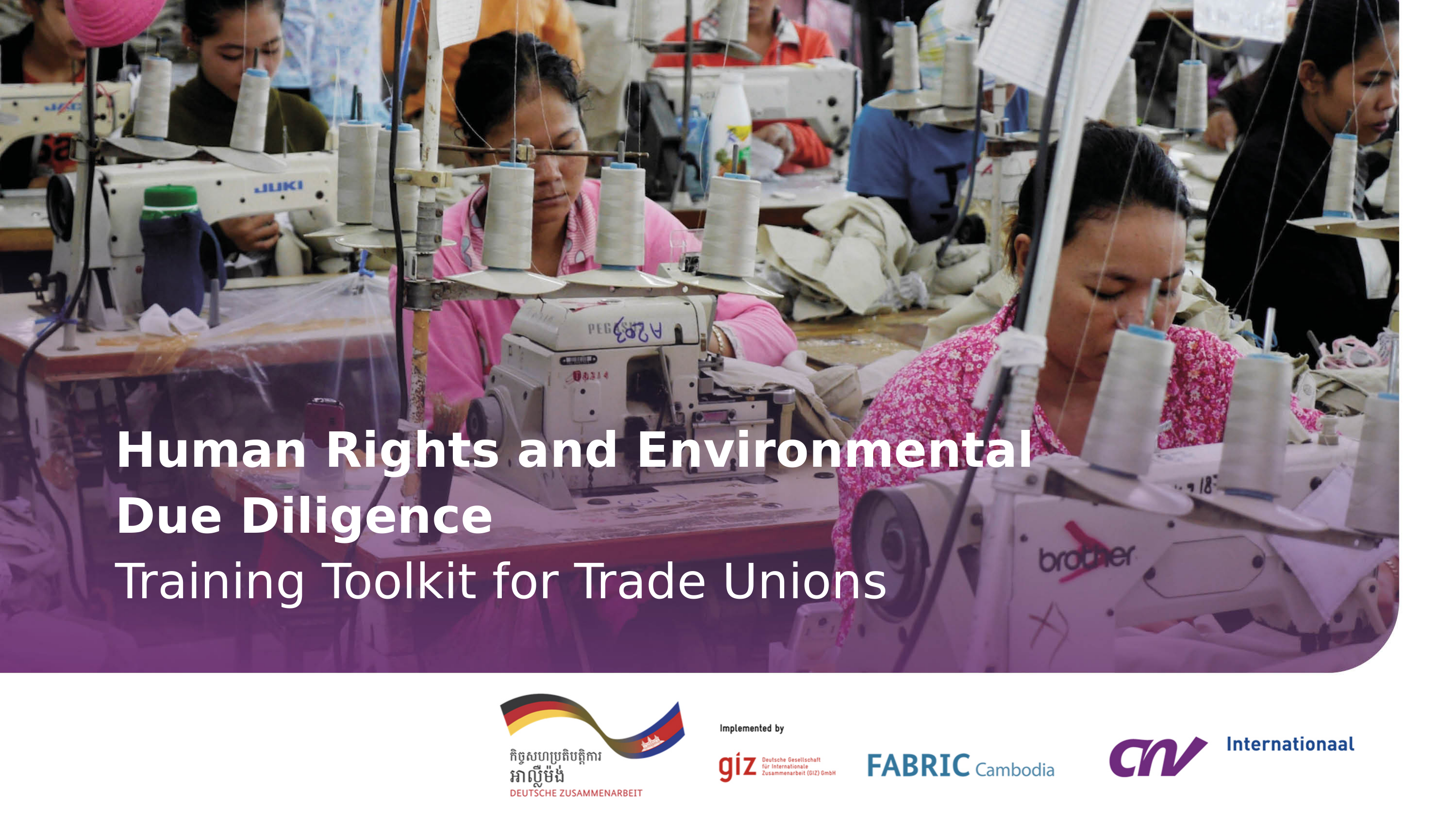

Human Rights and Environmental Due Diligence
Training Toolkit for Trade Unions